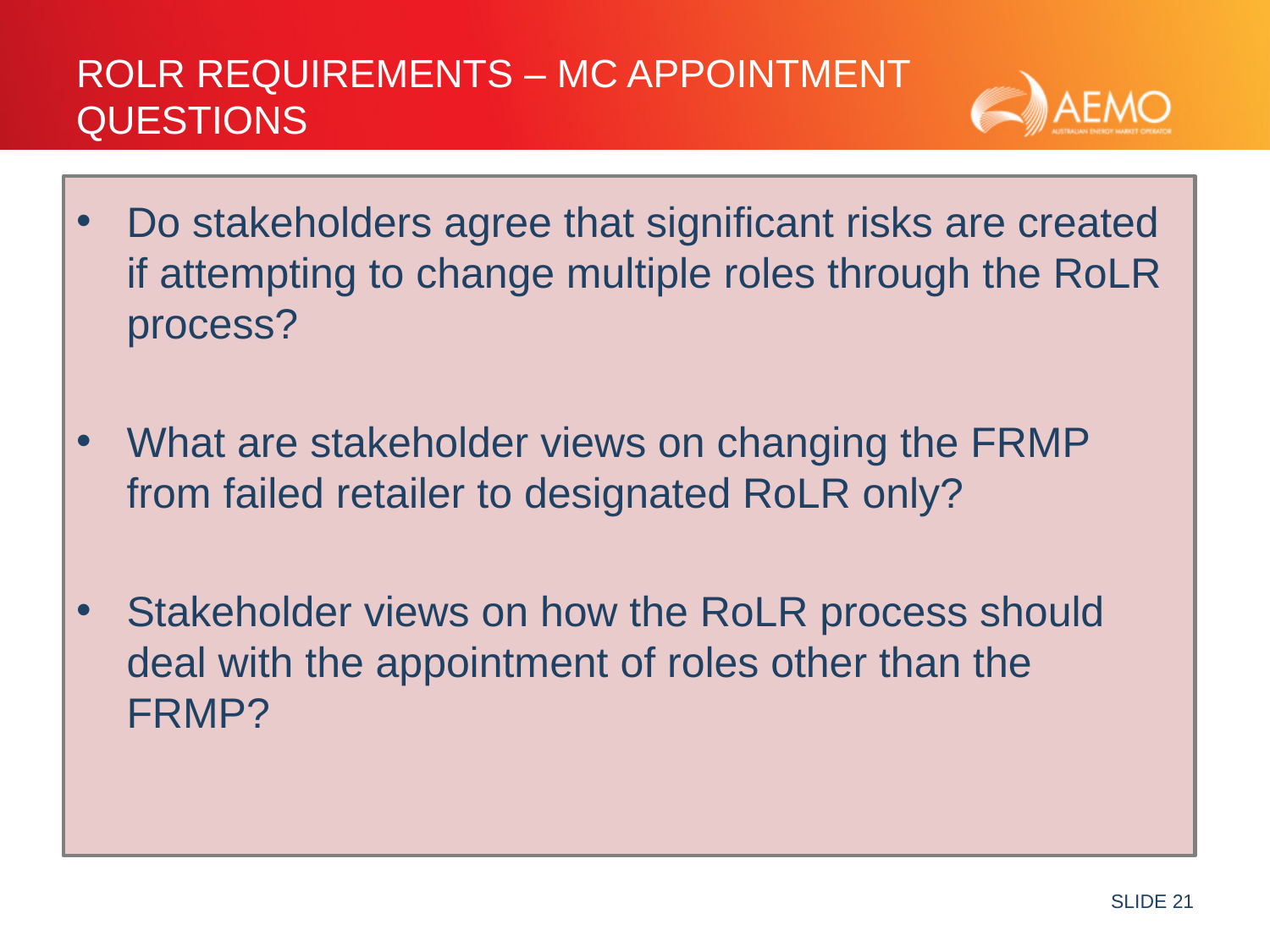

# ROLR Requirements – MC Appointment Questions

Do stakeholders agree that significant risks are created if attempting to change multiple roles through the RoLR process?

What are stakeholder views on changing the FRMP from failed retailer to designated RoLR only?

Stakeholder views on how the RoLR process should deal with the appointment of roles other than the FRMP?